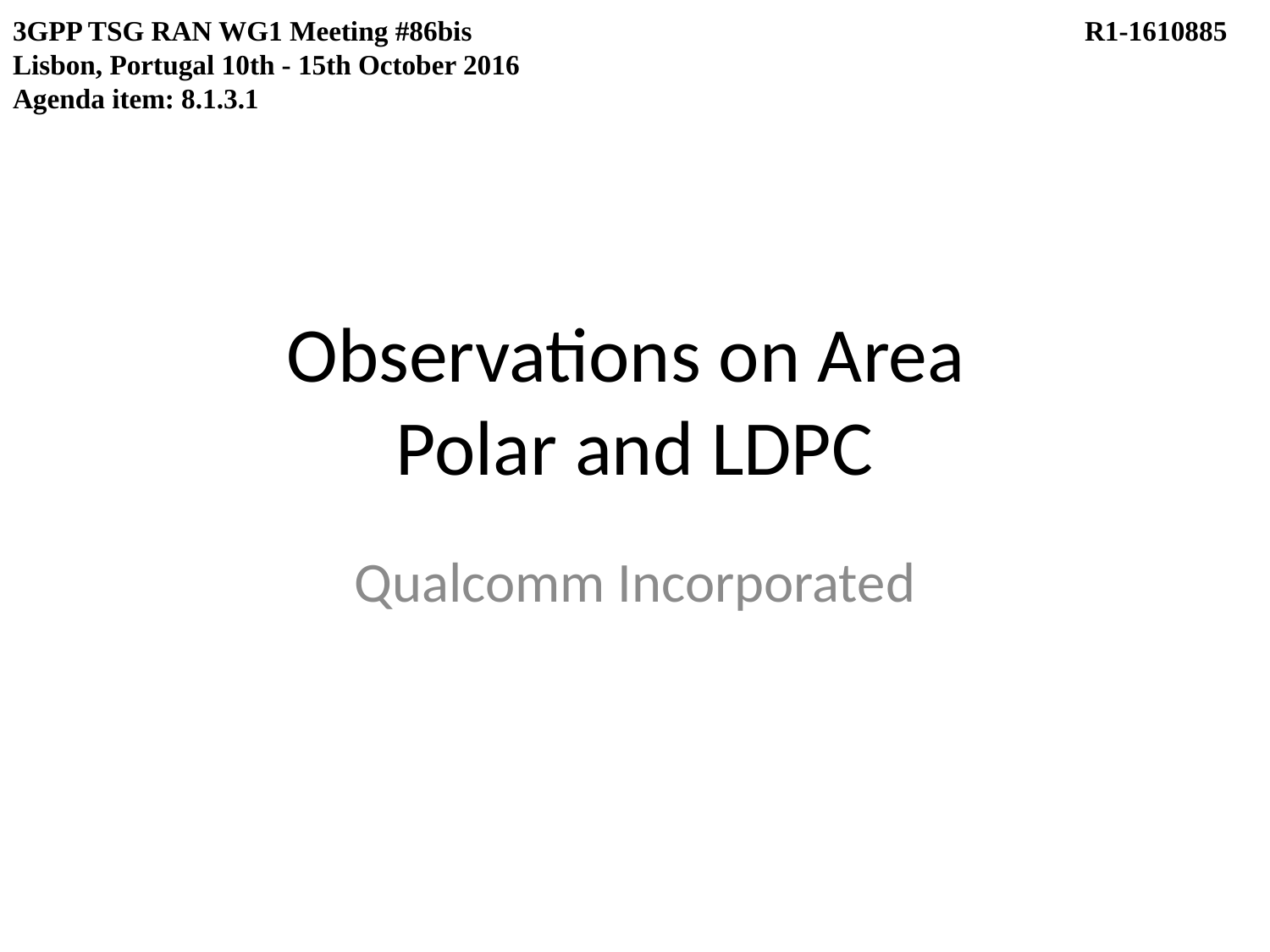

3GPP TSG RAN WG1 Meeting #86bis					        R1-1610885
Lisbon, Portugal 10th - 15th October 2016
Agenda item: 8.1.3.1

# Observations on Area Polar and LDPC
Qualcomm Incorporated